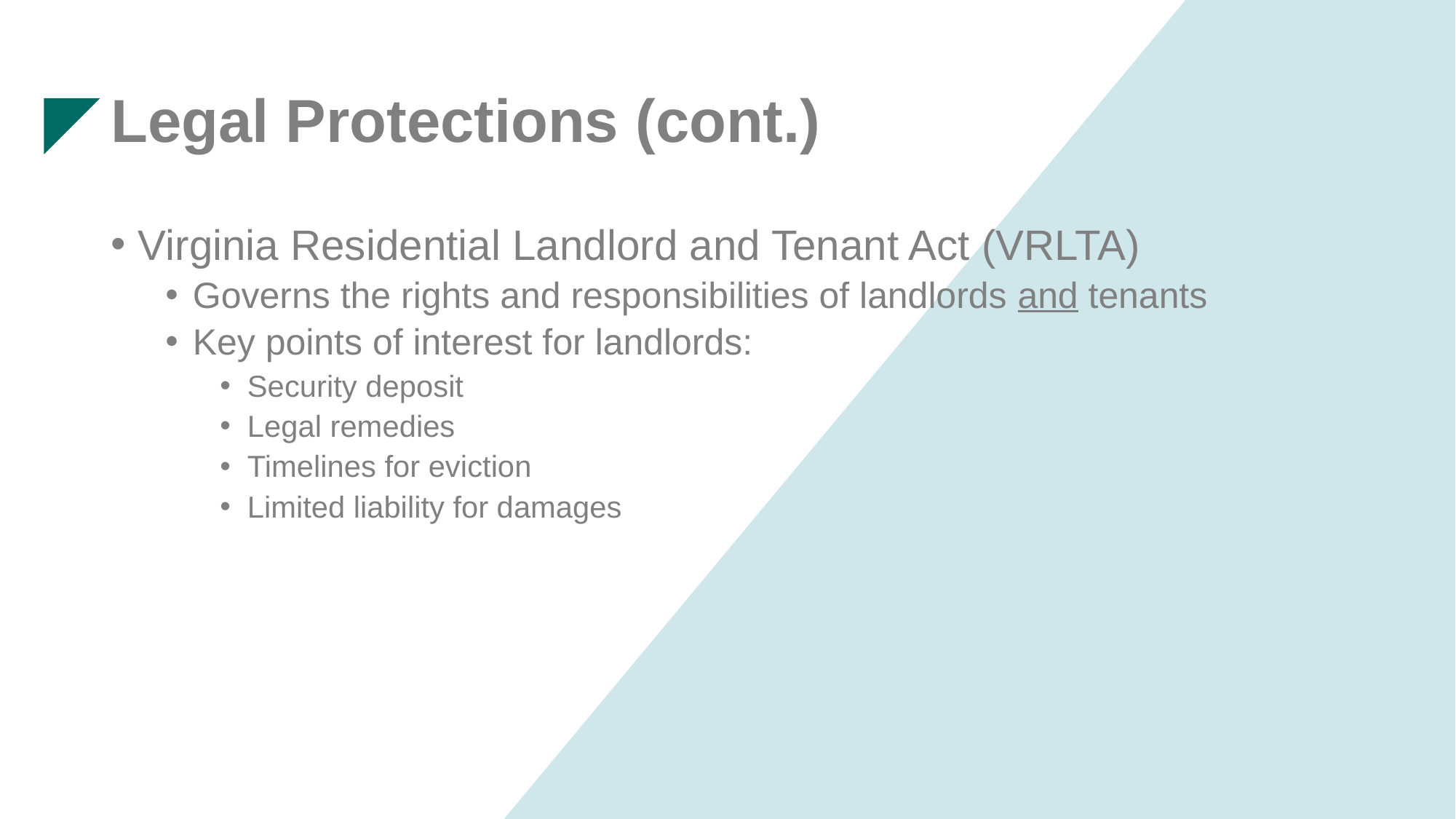

# Legal Protections (cont.)
Virginia Residential Landlord and Tenant Act (VRLTA)
Governs the rights and responsibilities of landlords and tenants
Key points of interest for landlords:
Security deposit
Legal remedies
Timelines for eviction
Limited liability for damages